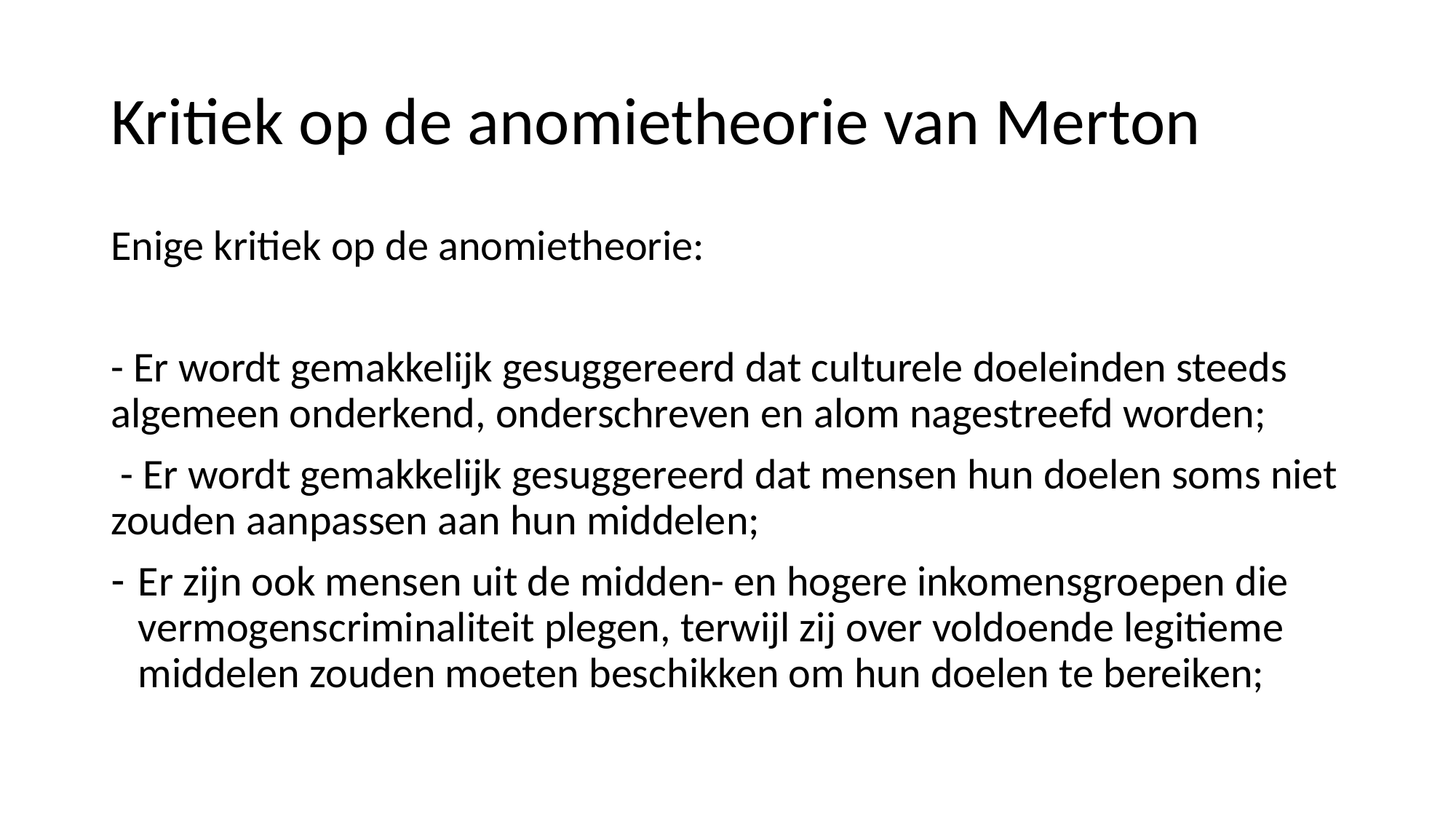

# Kritiek op de anomietheorie van Merton
Enige kritiek op de anomietheorie:

- Er wordt gemakkelijk gesuggereerd dat culturele doeleinden steeds algemeen onderkend, onderschreven en alom nagestreefd worden;
 - Er wordt gemakkelijk gesuggereerd dat mensen hun doelen soms niet zouden aanpassen aan hun middelen;
Er zijn ook mensen uit de midden- en hogere inkomensgroepen die vermogenscriminaliteit plegen, terwijl zij over voldoende legitieme middelen zouden moeten beschikken om hun doelen te bereiken;